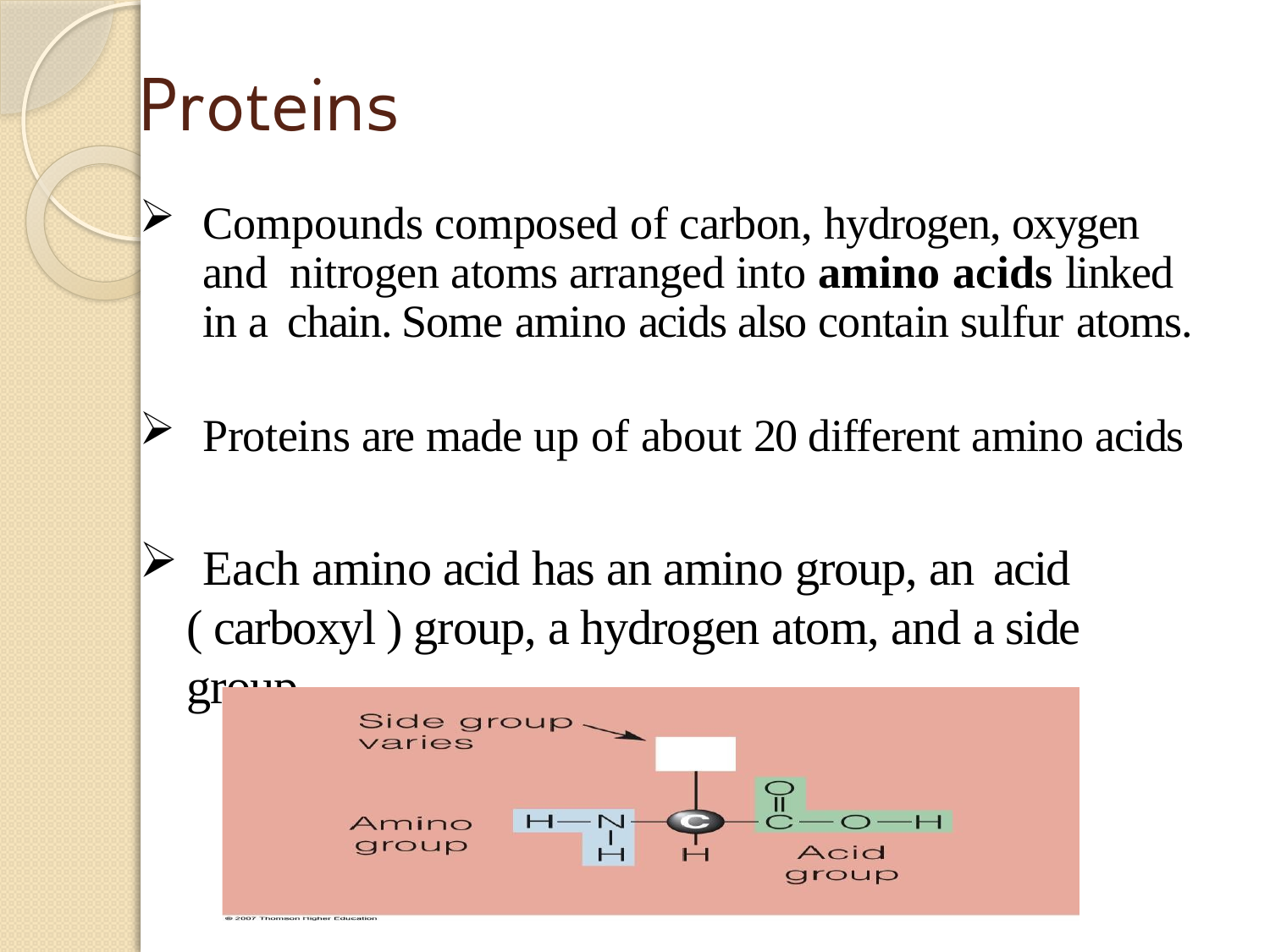

# Proteins
Compounds composed of carbon, hydrogen, oxygen and  nitrogen atoms arranged into amino acids linked in a  chain. Some amino acids also contain sulfur atoms.

Proteins are made up of about 20 different amino acids

Each amino acid has an amino group, an acid
( carboxyl ) group, a hydrogen atom, and a side group.